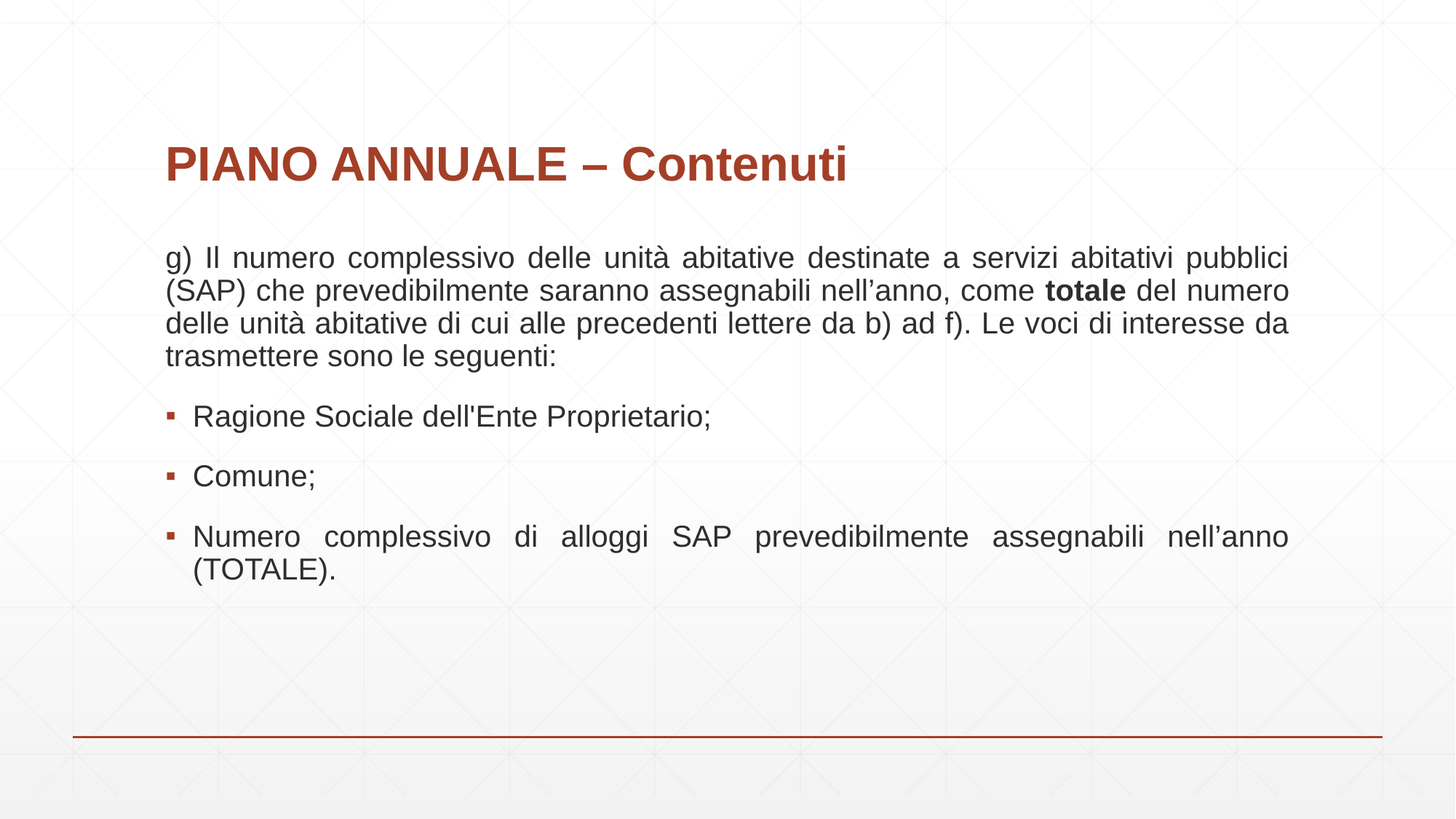

# PIANO ANNUALE – Contenuti
g) Il numero complessivo delle unità abitative destinate a servizi abitativi pubblici (SAP) che prevedibilmente saranno assegnabili nell’anno, come totale del numero delle unità abitative di cui alle precedenti lettere da b) ad f). Le voci di interesse da trasmettere sono le seguenti:
Ragione Sociale dell'Ente Proprietario;
Comune;
Numero complessivo di alloggi SAP prevedibilmente assegnabili nell’anno (TOTALE).